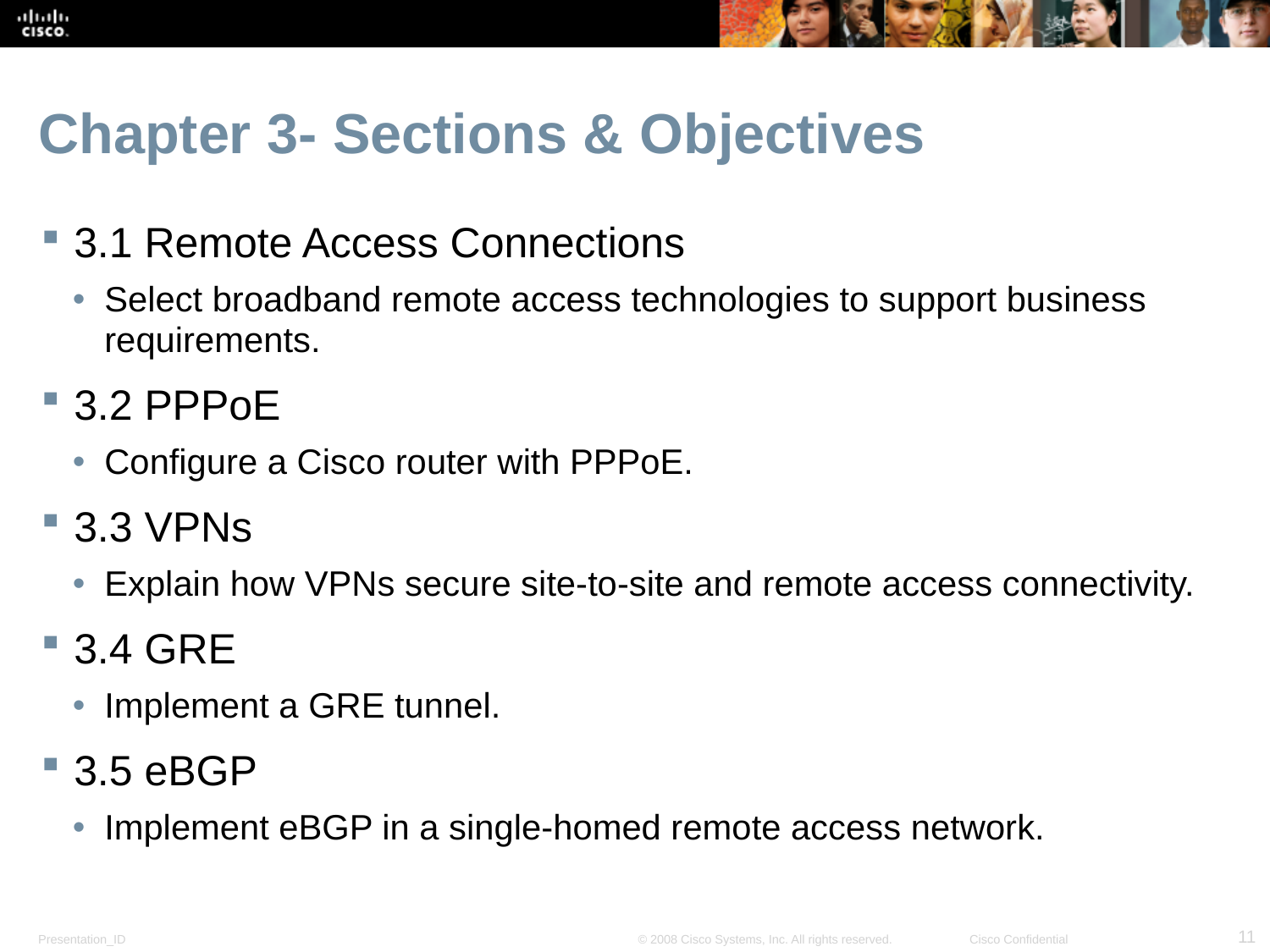

# Chapter 3- Sections & Objectives
3.1 Remote Access Connections
Select broadband remote access technologies to support business requirements.
3.2 PPPoE
Configure a Cisco router with PPPoE.
3.3 VPNs
Explain how VPNs secure site-to-site and remote access connectivity.
3.4 GRE
Implement a GRE tunnel.
3.5 eBGP
Implement eBGP in a single-homed remote access network.